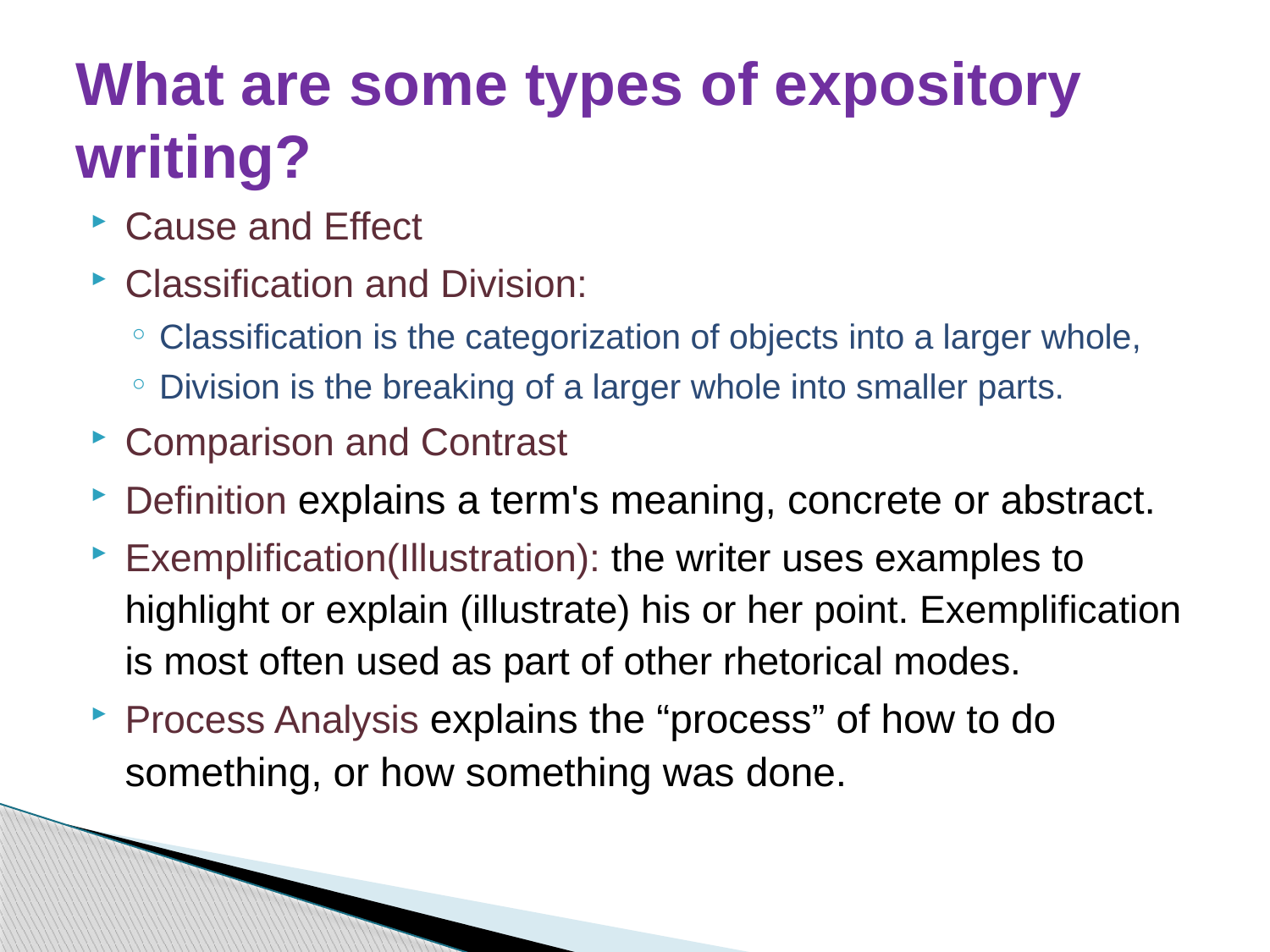

# What are some types of expository writing?
Cause and Effect
Classification and Division:
Classification is the categorization of objects into a larger whole,
Division is the breaking of a larger whole into smaller parts.
Comparison and Contrast
Definition explains a term's meaning, concrete or abstract.
Exemplification(Illustration): the writer uses examples to highlight or explain (illustrate) his or her point. Exemplification is most often used as part of other rhetorical modes.
Process Analysis explains the “process” of how to do something, or how something was done.